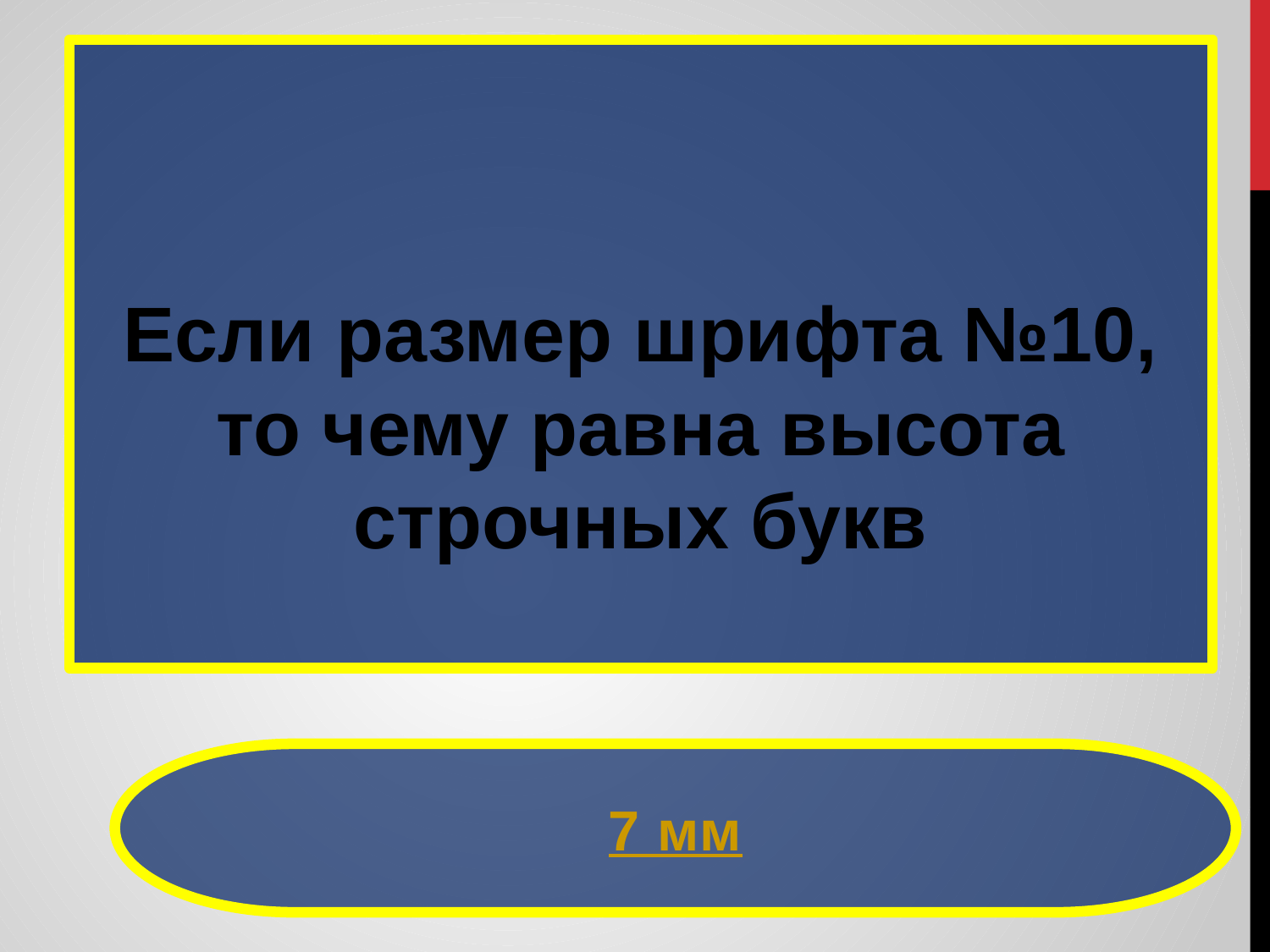

Если размер шрифта №10, то чему равна высота строчных букв
7 мм